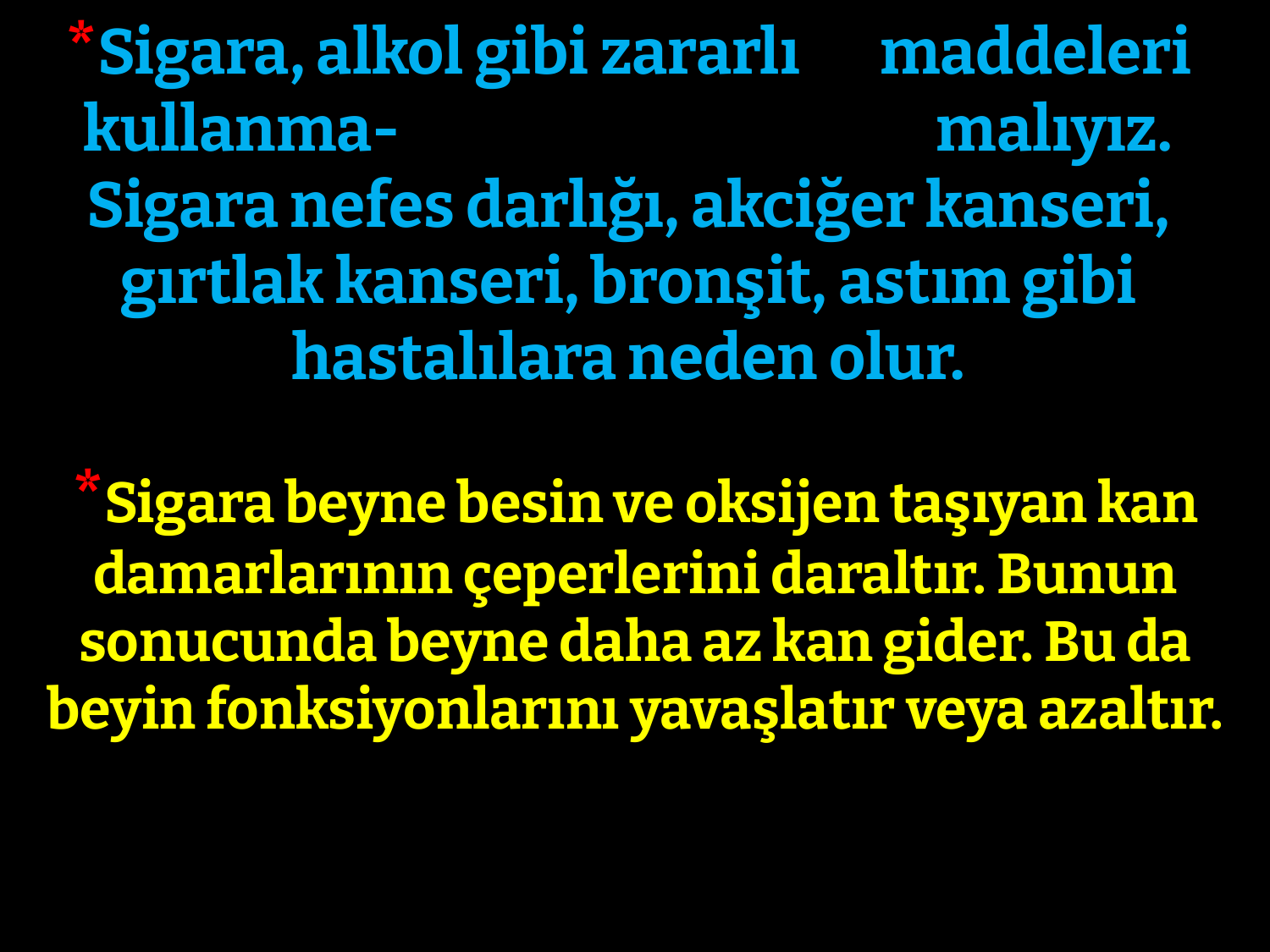

*Sigara, alkol gibi zararlı       maddeleri kullanma-                                               malıyız. Sigara nefes darlığı, akciğer kanseri, gırtlak kanseri, bronşit, astım gibi hastalılara neden olur.
#
*Sigara beyne besin ve oksijen taşıyan kan damarlarının çeperlerini daraltır. Bunun sonucunda beyne daha az kan gider. Bu da beyin fonksiyonlarını yavaşlatır veya azaltır.